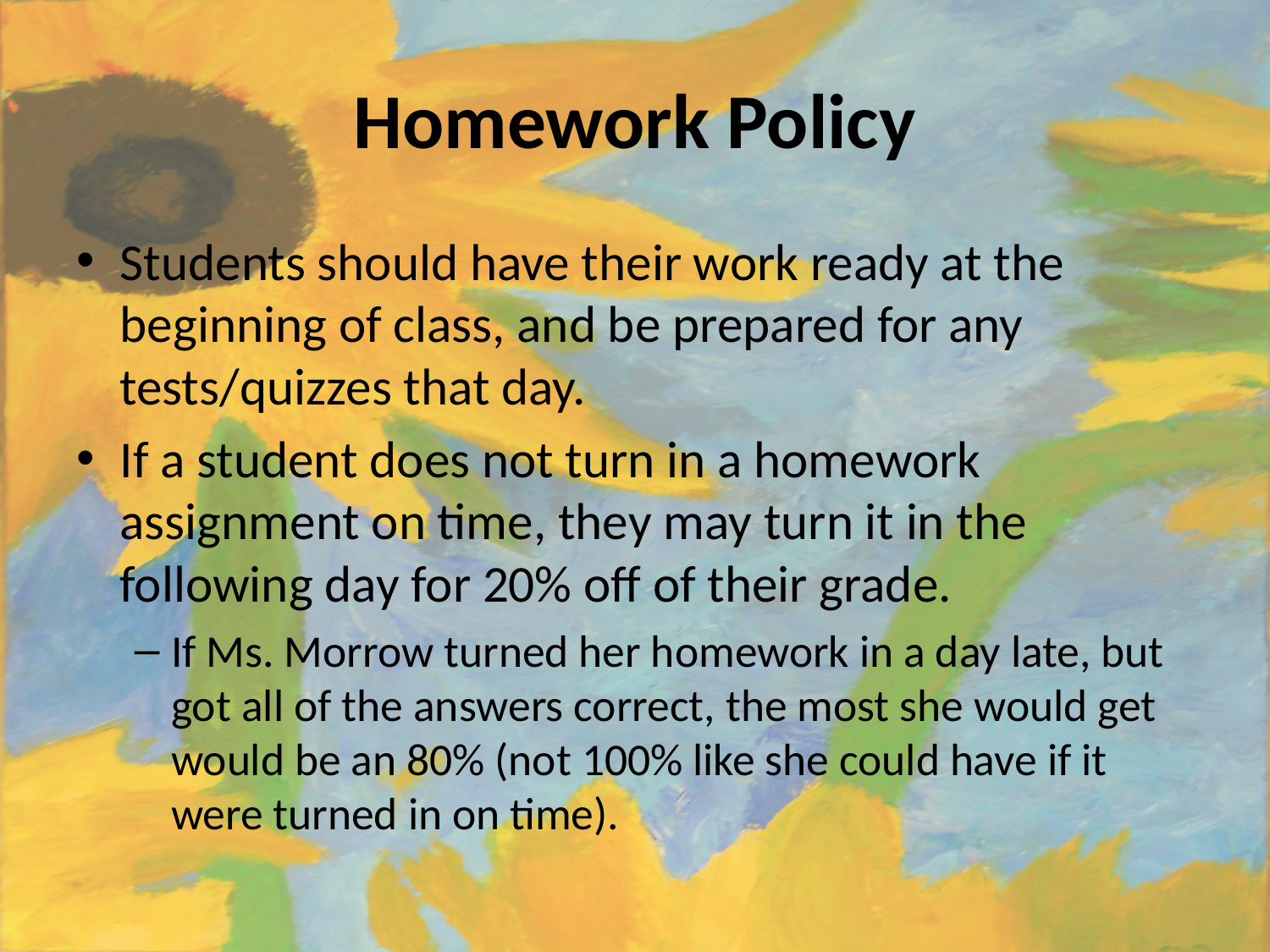

# Homework Policy
Students should have their work ready at the beginning of class, and be prepared for any tests/quizzes that day.
If a student does not turn in a homework assignment on time, they may turn it in the following day for 20% off of their grade.
If Ms. Morrow turned her homework in a day late, but got all of the answers correct, the most she would get would be an 80% (not 100% like she could have if it were turned in on time).